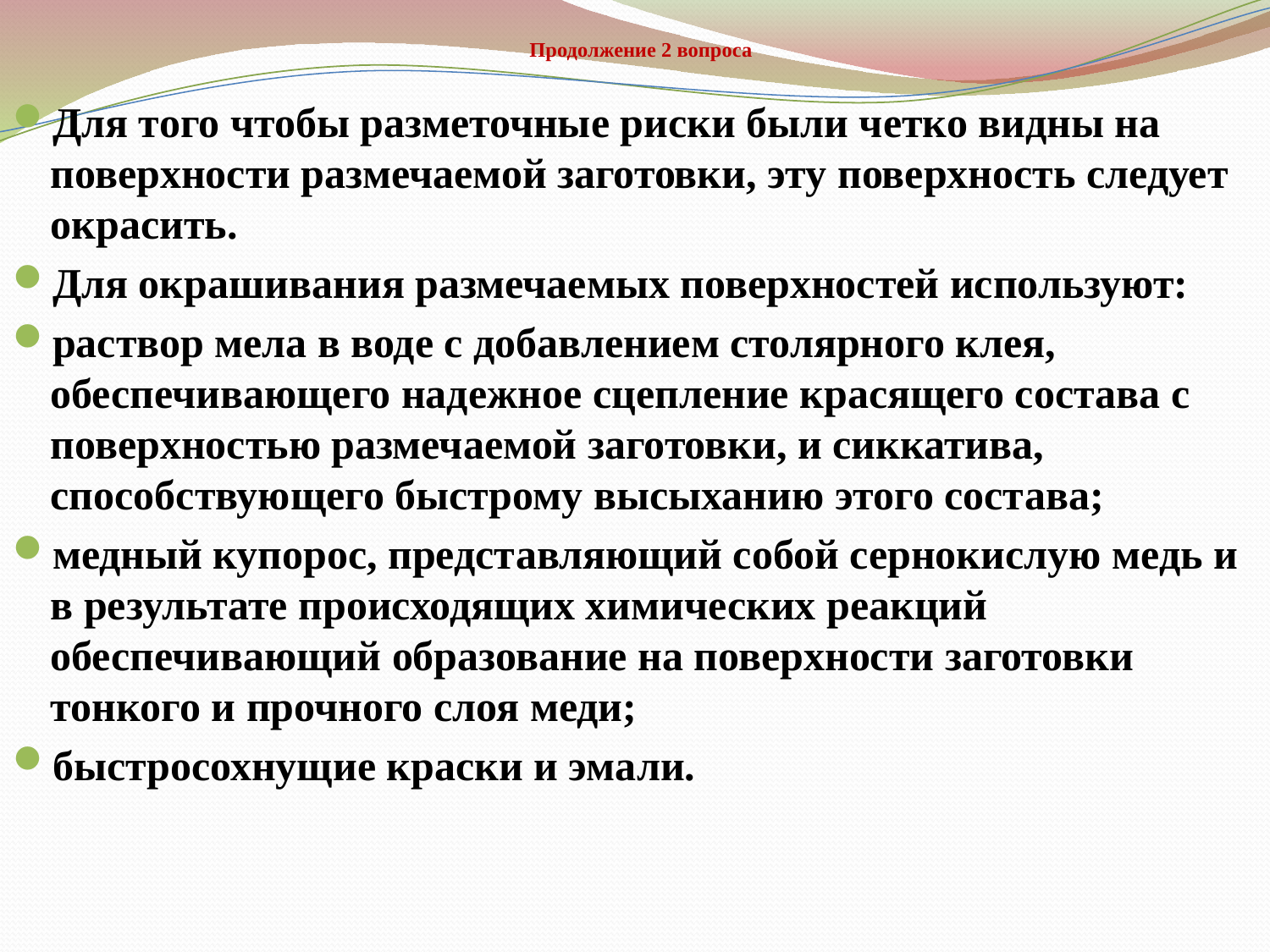

# Продолжение 2 вопроса
Для того чтобы разметочные риски были четко видны на поверхности размечаемой заготовки, эту поверхность следует окрасить.
Для окрашивания размечаемых поверхностей используют:
раствор мела в воде с добавлением столярного клея, обеспечивающего надежное сцепление красящего состава с поверхностью размечаемой заготовки, и сиккатива, способствующего быстрому высыханию этого состава;
медный купорос, представляющий собой сернокислую медь и в результате происходящих химических реакций обеспечивающий образование на поверхности заготовки тонкого и прочного слоя меди;
быстросохнущие краски и эмали.